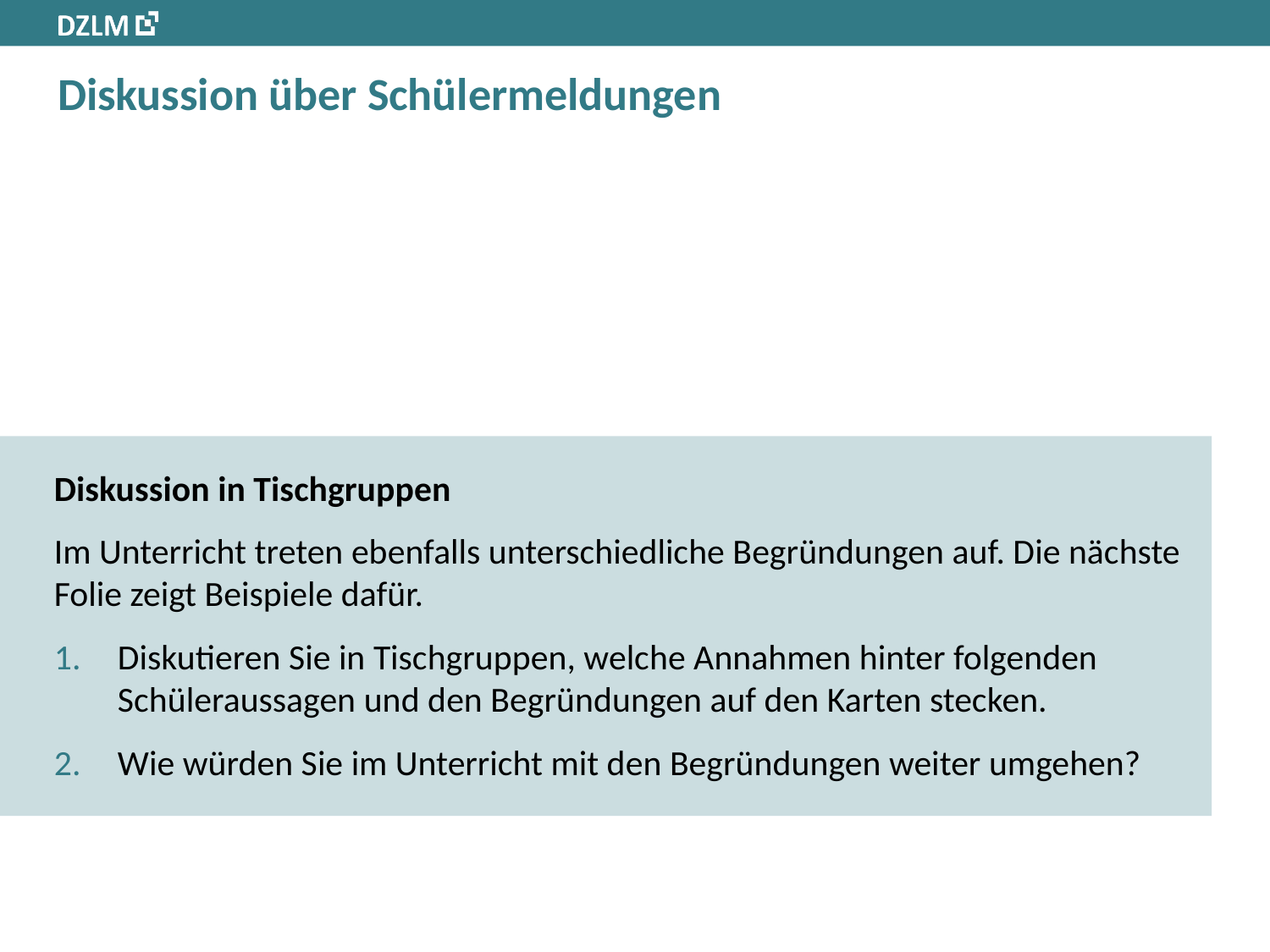

# Diskussion über Schülermeldungen

Diskussion in Tischgruppen
Im Unterricht treten ebenfalls unterschiedliche Begründungen auf. Die nächste Folie zeigt Beispiele dafür.
Diskutieren Sie in Tischgruppen, welche Annahmen hinter folgenden Schüleraussagen und den Begründungen auf den Karten stecken.
Wie würden Sie im Unterricht mit den Begründungen weiter umgehen?